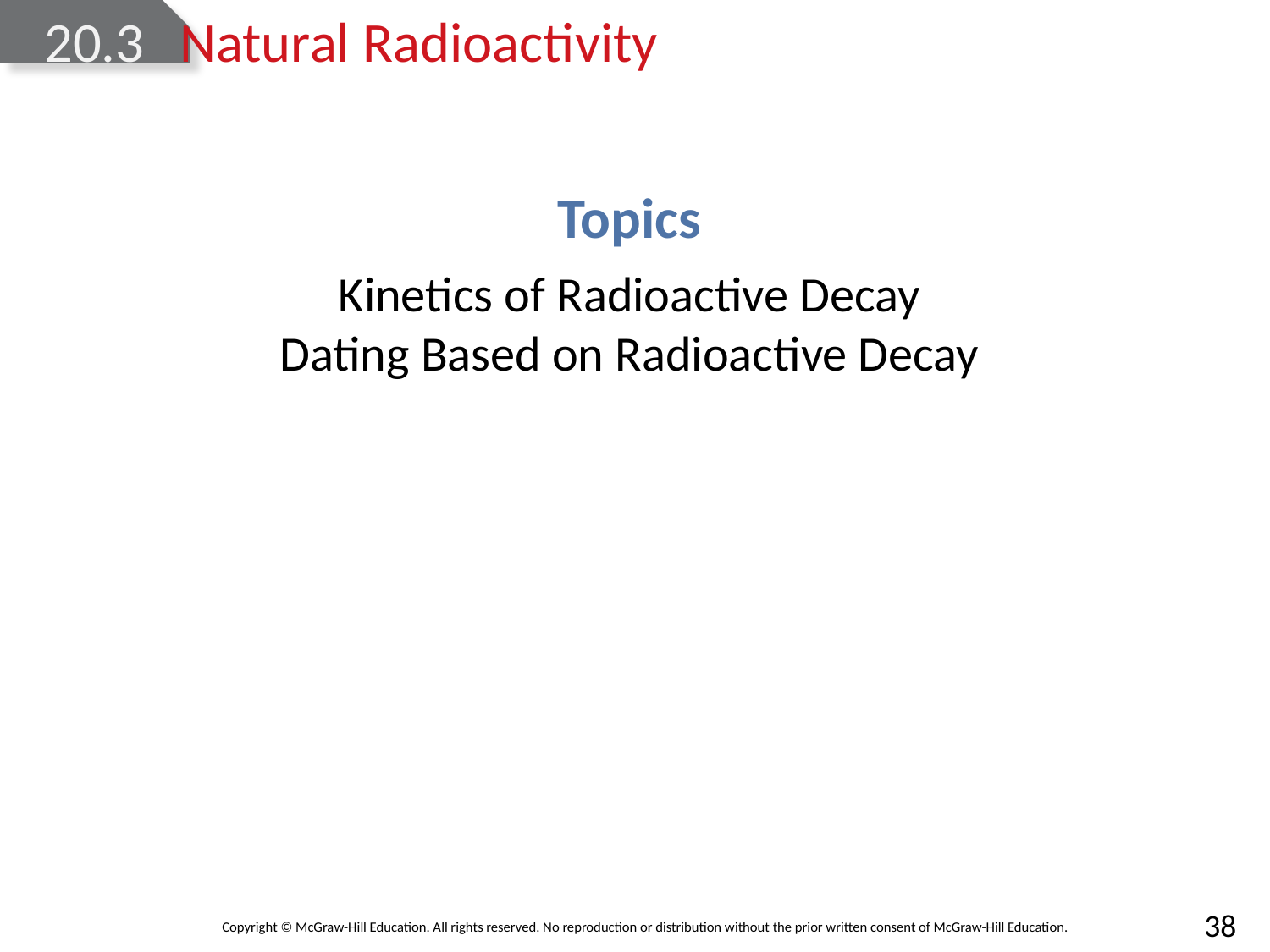

# 20.3	Natural Radioactivity
Topics
Kinetics of Radioactive Decay
Dating Based on Radioactive Decay